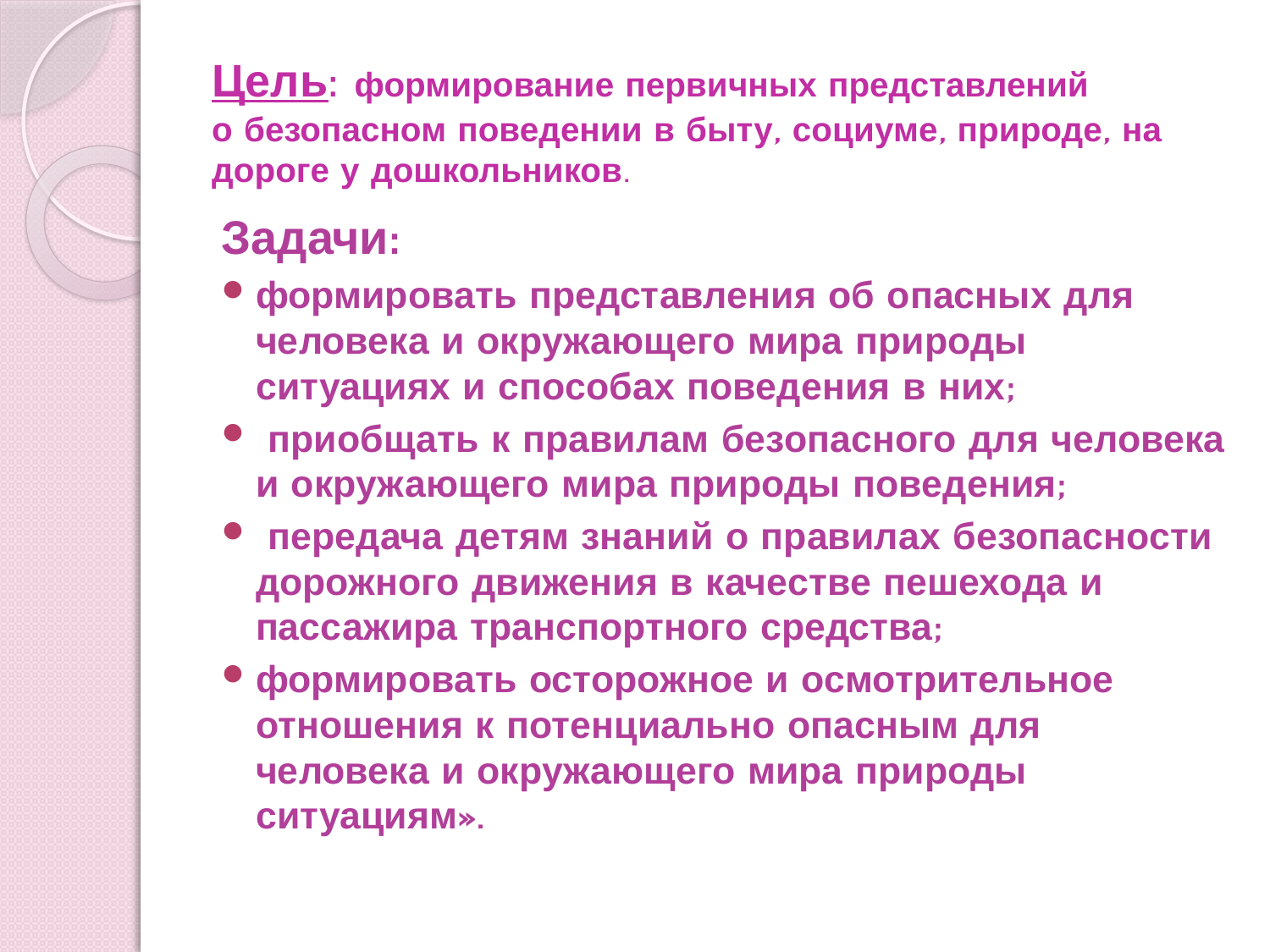

# Цель: формирование первичных представлений о безопасном поведении в быту, социуме, природе, на дороге у дошкольников.
Задачи:
формировать представления об опасных для человека и окружающего мира природы ситуациях и способах поведения в них;
 приобщать к правилам безопасного для человека и окружающего мира природы поведения;
 передача детям знаний о правилах безопасности дорожного движения в качестве пешехода и пассажира транспортного средства;
формировать осторожное и осмотрительное отношения к потенциально опасным для человека и окружающего мира природы ситуациям».